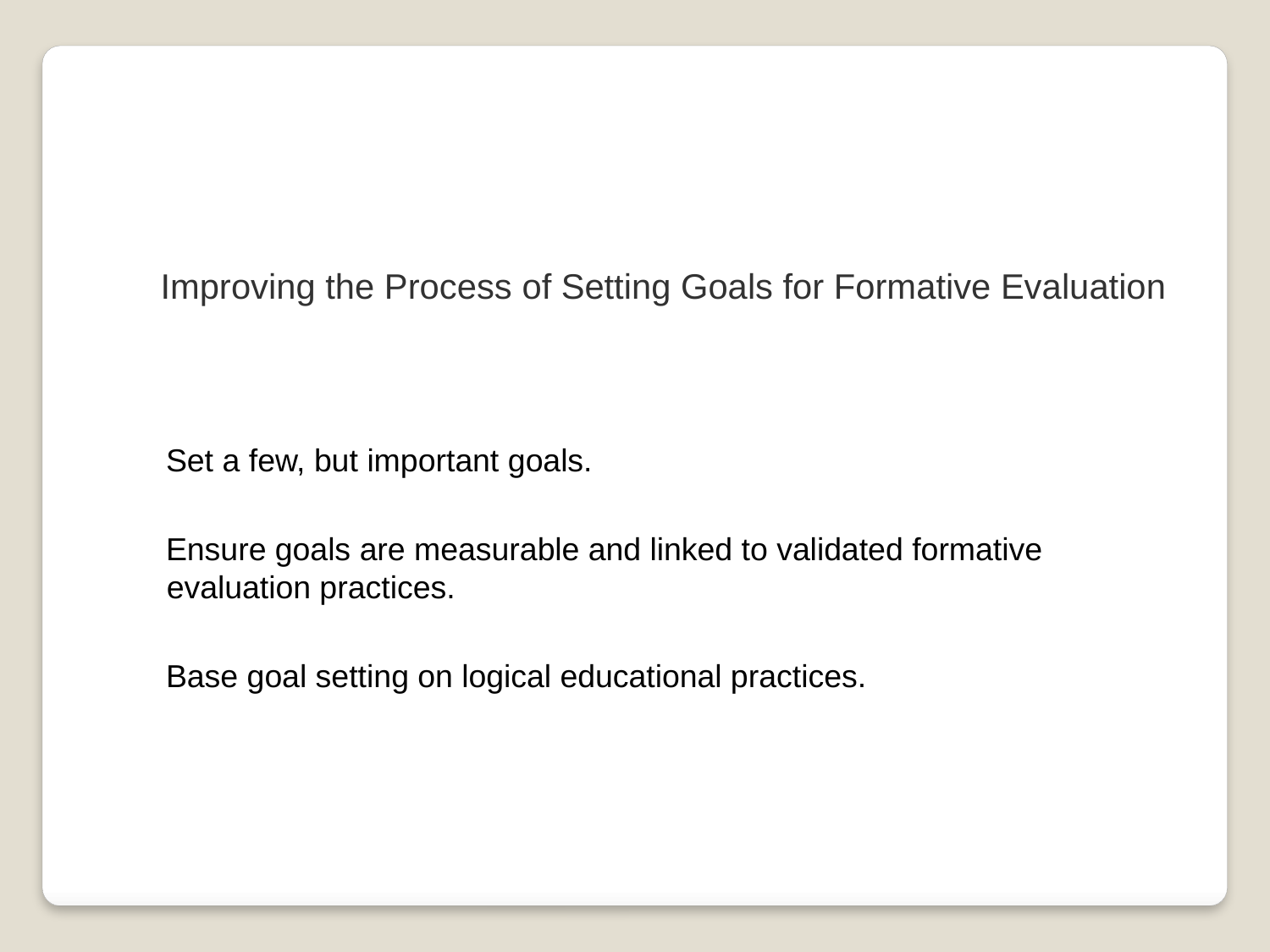

Improving the Process of Setting Goals for Formative Evaluation
Set a few, but important goals.

Ensure goals are measurable and linked to validated formative evaluation practices.

Base goal setting on logical educational practices.